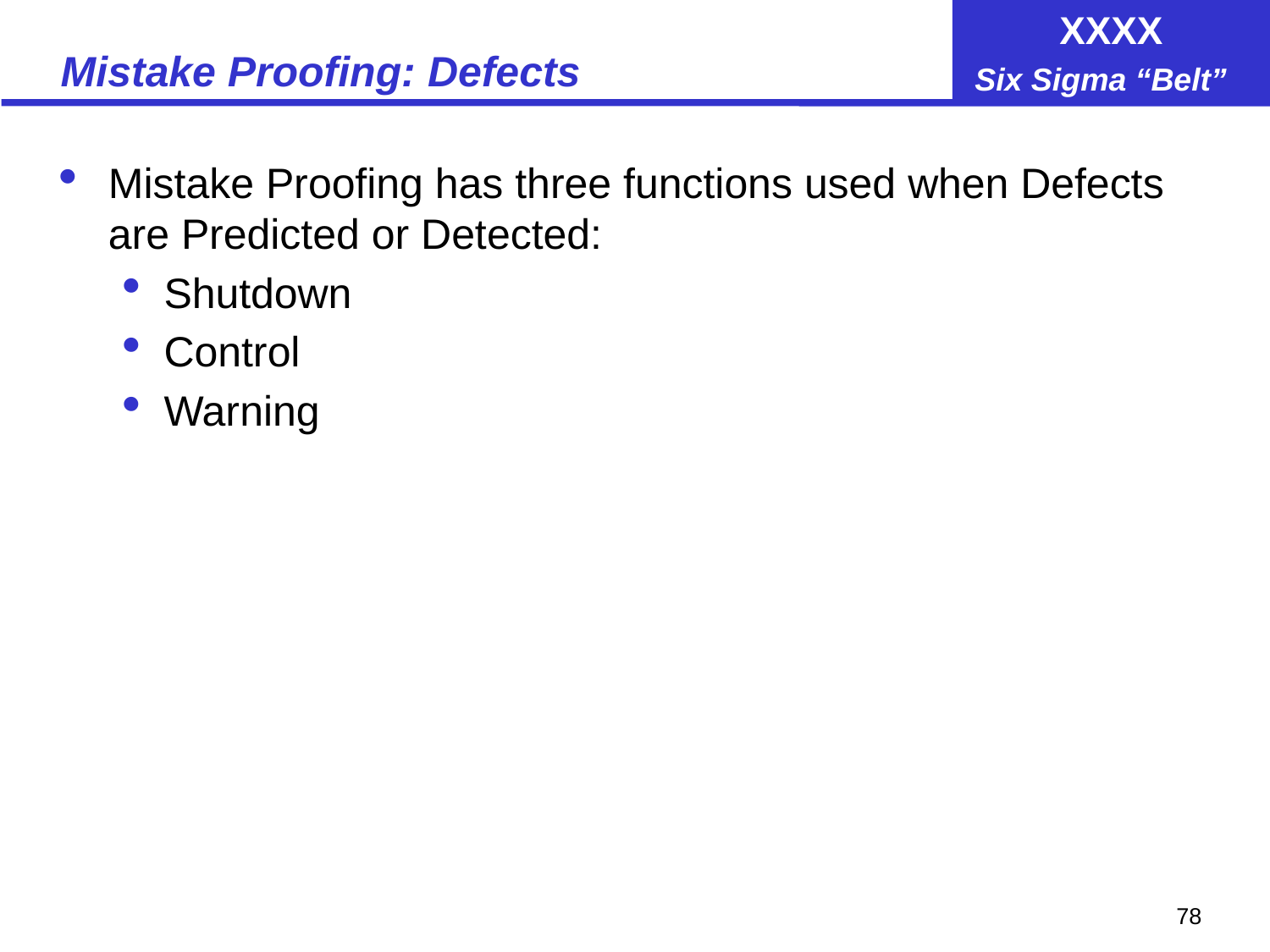

# Mistake Proofing: Defects
Mistake Proofing has three functions used when Defects are Predicted or Detected:
Shutdown
Control
Warning